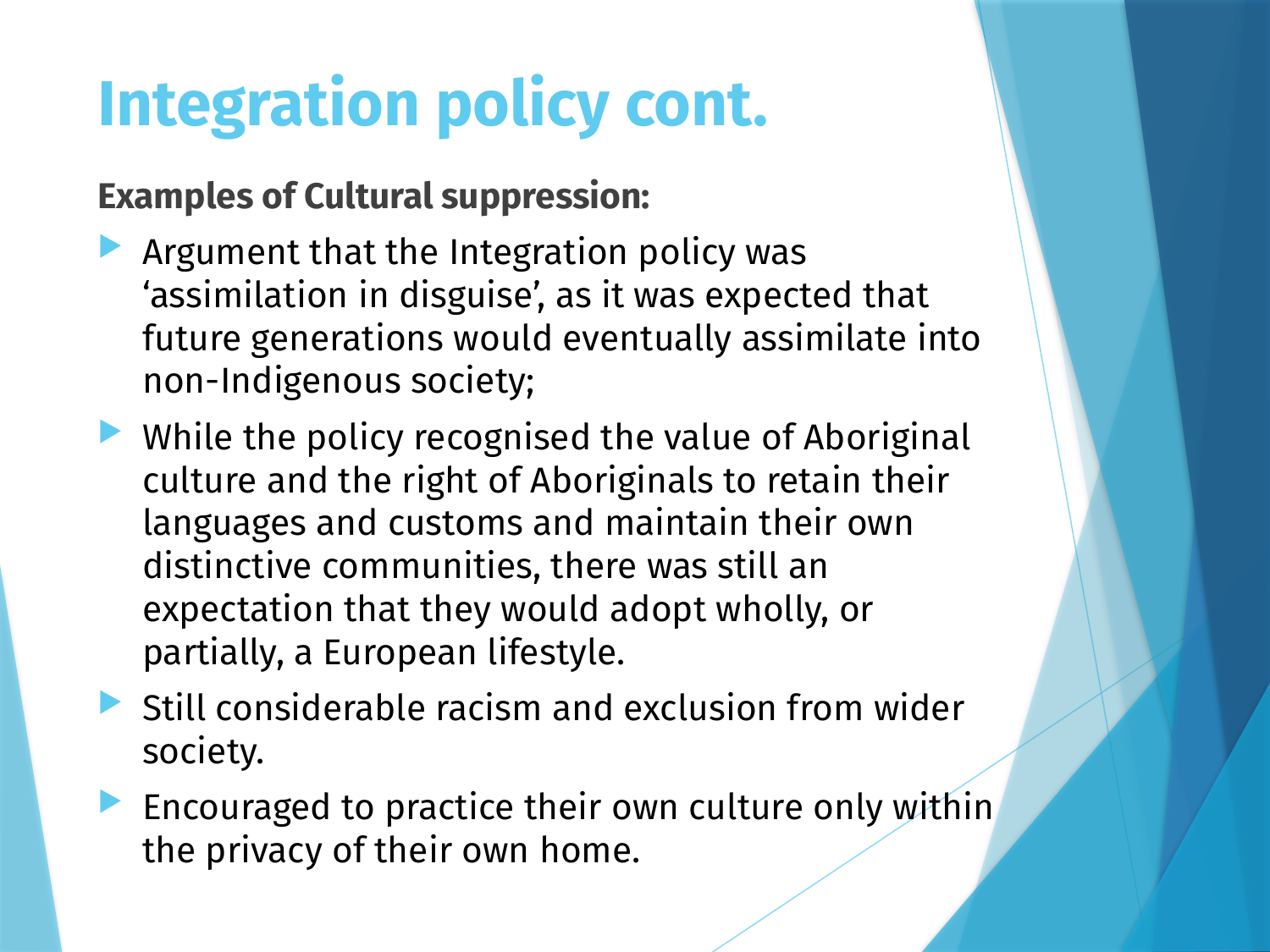

Integration policy cont.
Examples of Cultural suppression:
Argument that the Integration policy was ‘assimilation in disguise’, as it was expected that future generations would eventually assimilate into non-Indigenous society;
	While the policy recognised the value of Aboriginal culture and the right of Aboriginals to retain their languages and customs and maintain their own distinctive communities, there was still an expectation that they would adopt wholly, or partially, a European lifestyle.
Still considerable racism and exclusion from wider society.
Encouraged to practice their own culture only within the privacy of their own home.